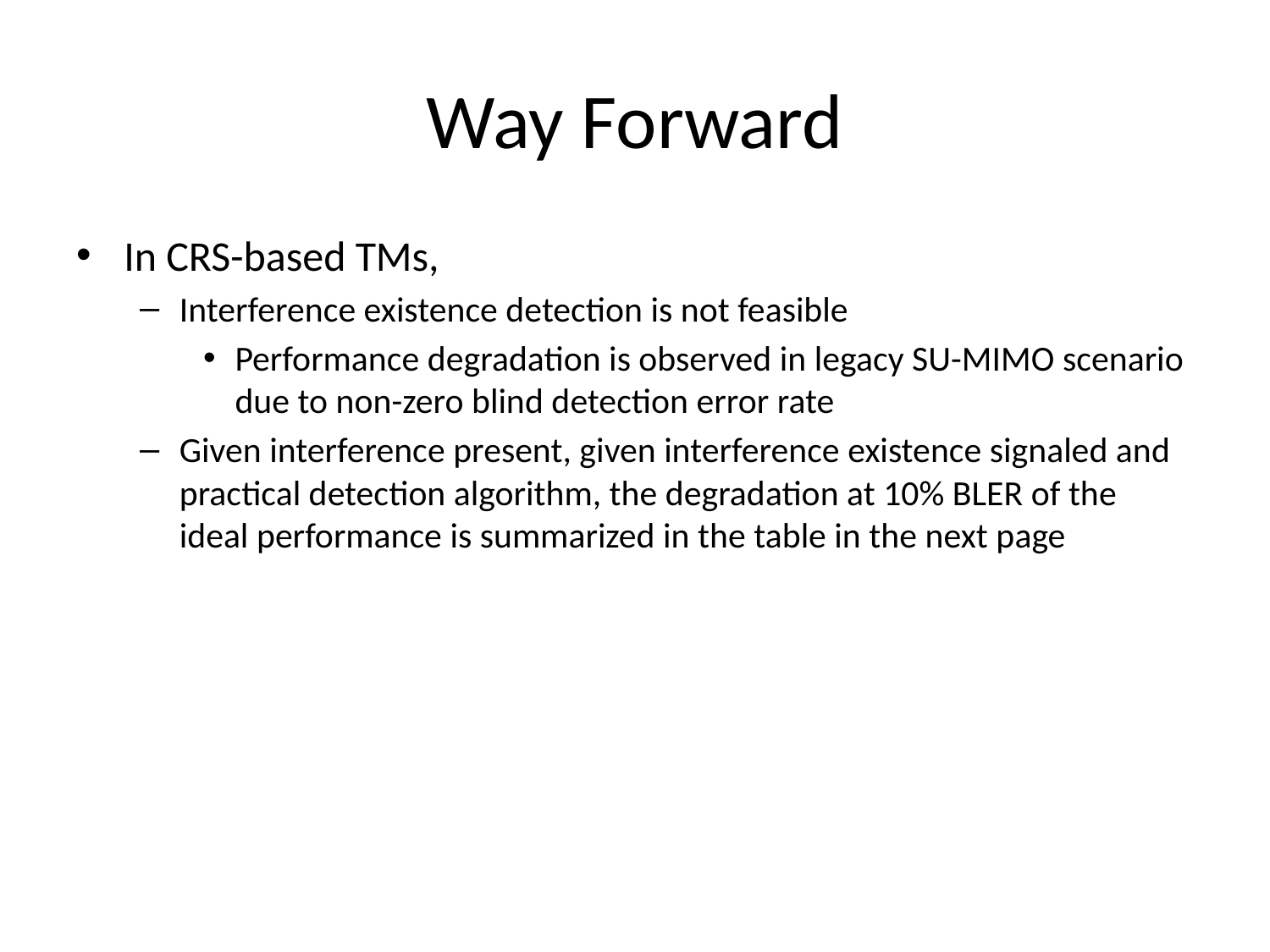

# Way Forward
In CRS-based TMs,
Interference existence detection is not feasible
Performance degradation is observed in legacy SU-MIMO scenario due to non-zero blind detection error rate
Given interference present, given interference existence signaled and practical detection algorithm, the degradation at 10% BLER of the ideal performance is summarized in the table in the next page